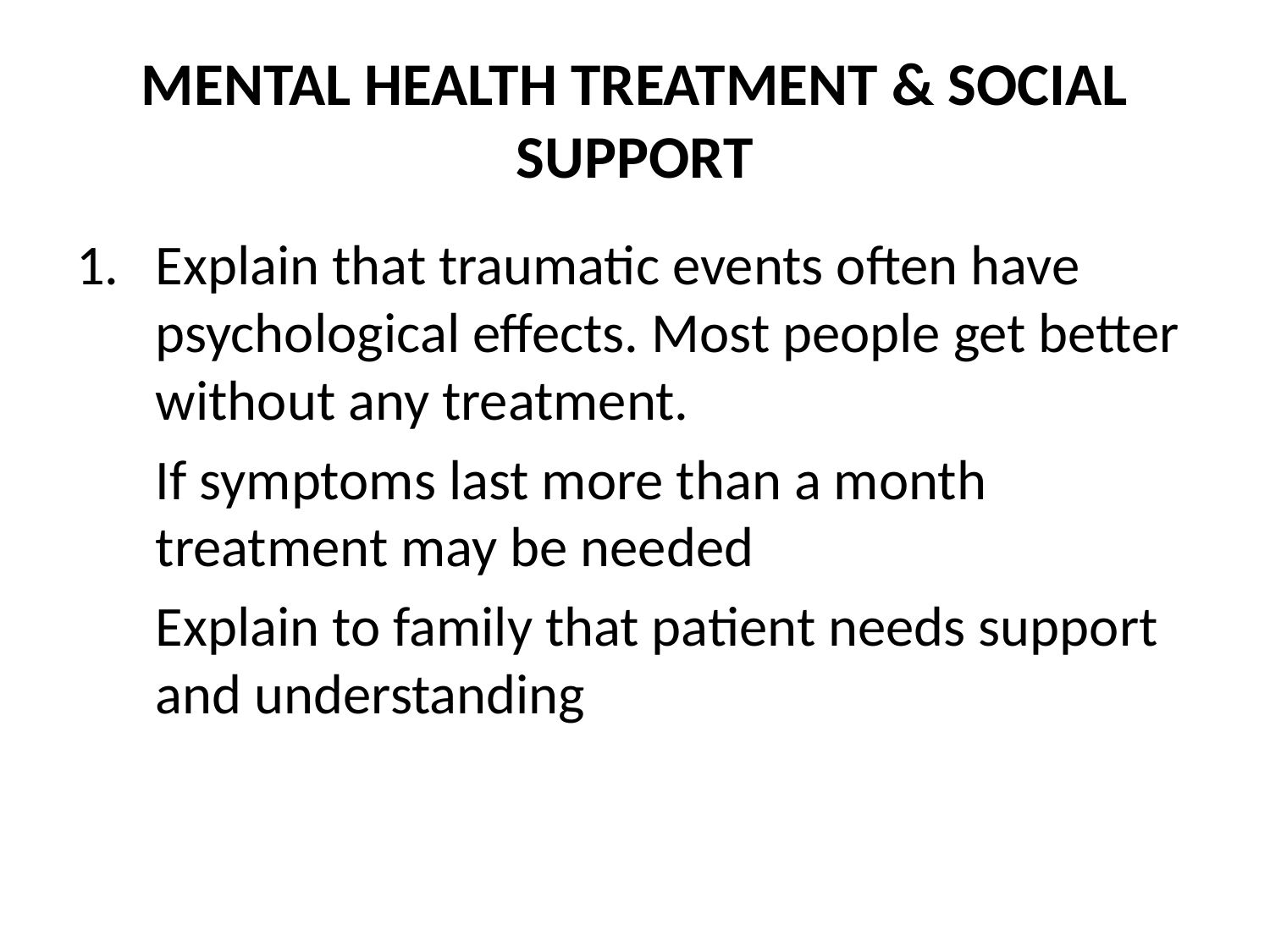

# MENTAL HEALTH TREATMENT & SOCIAL SUPPORT
Explain that traumatic events often have psychological effects. Most people get better without any treatment.
	If symptoms last more than a month treatment may be needed
	Explain to family that patient needs support and understanding